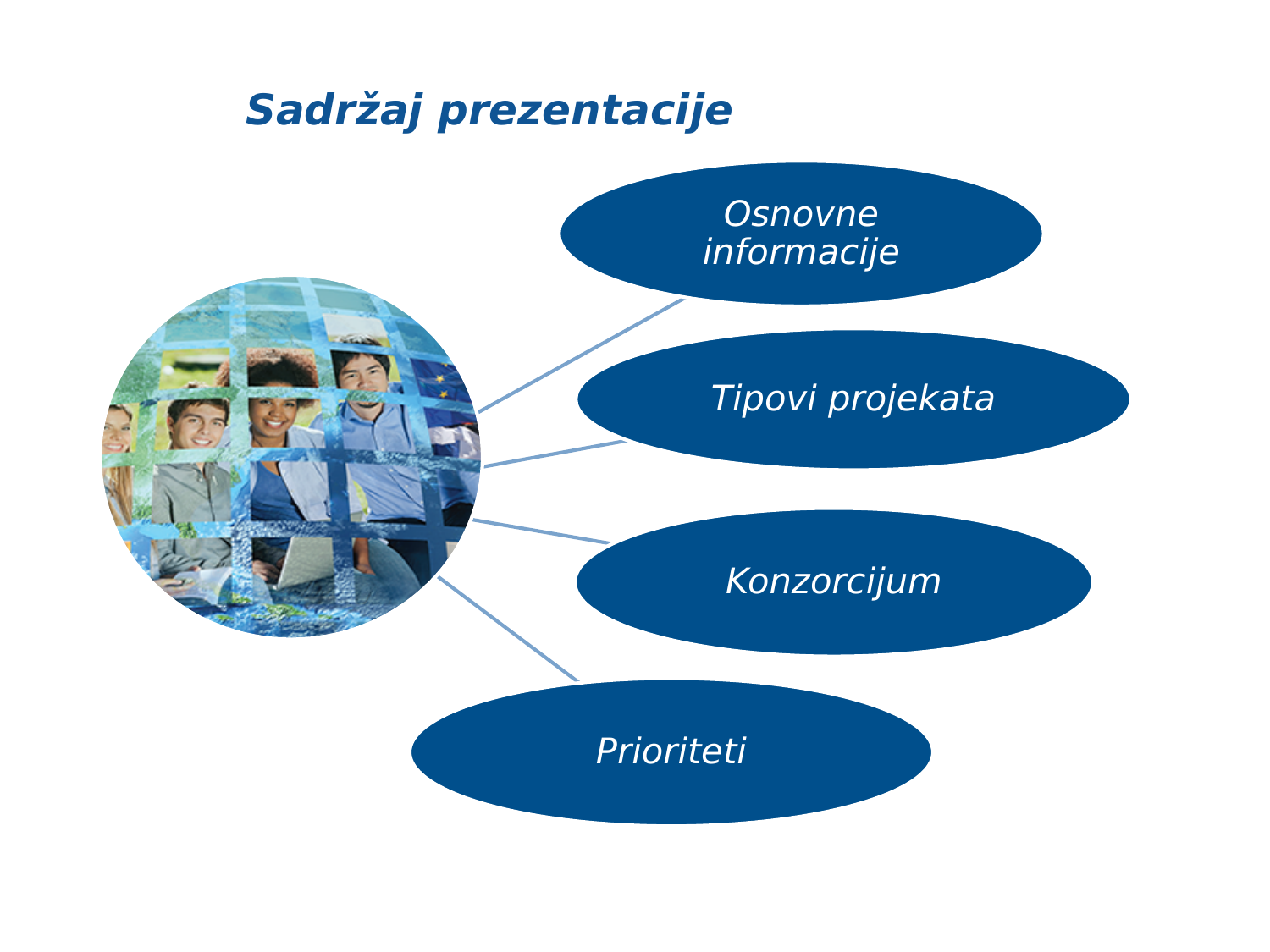

Sadržaj prezentacije
Osnovne informacije
Tipovi projekata
Prioriteti
Konzorcijum